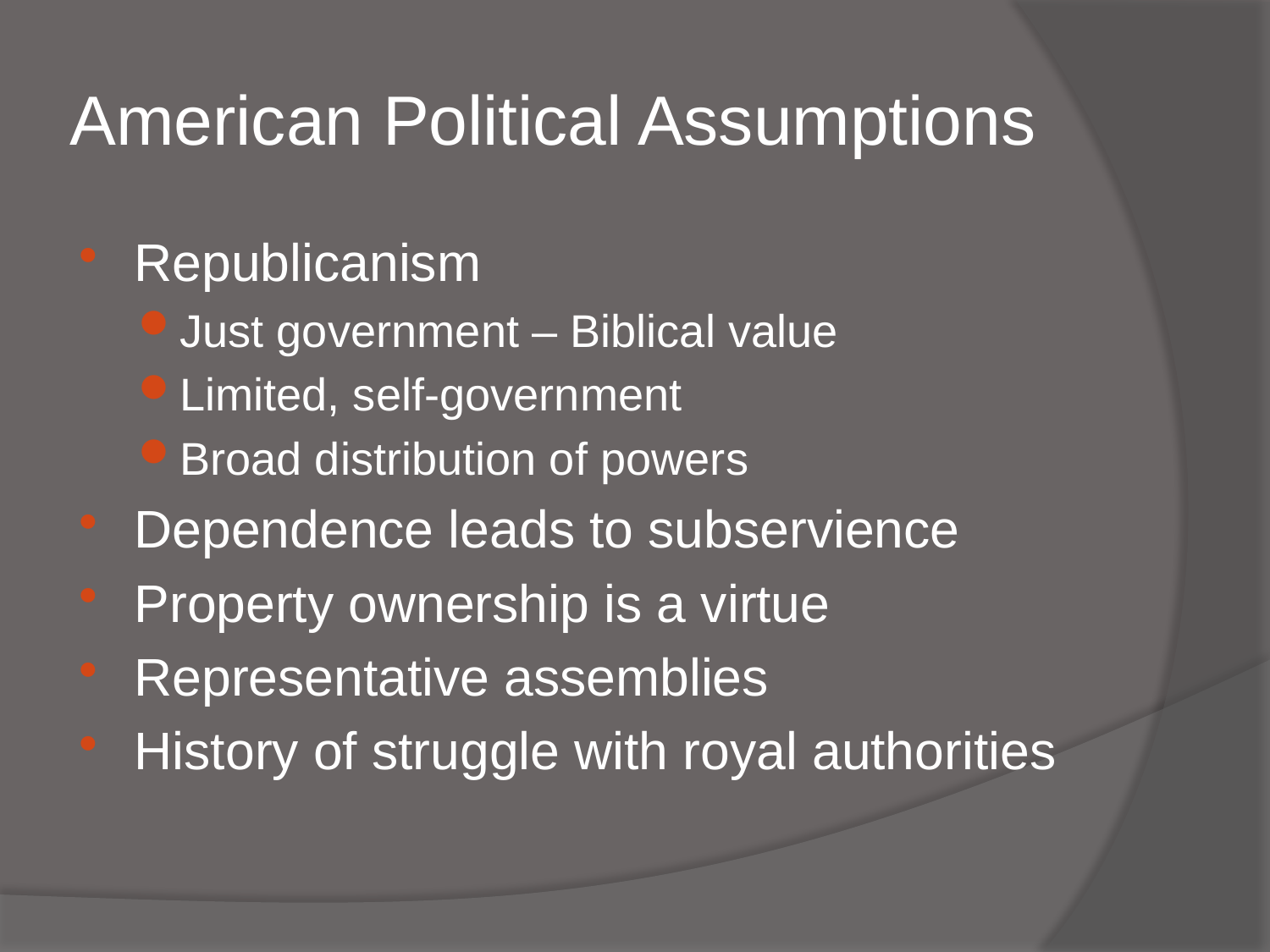

# American Political Assumptions
Republicanism
Just government – Biblical value
Limited, self-government
Broad distribution of powers
Dependence leads to subservience
Property ownership is a virtue
Representative assemblies
History of struggle with royal authorities